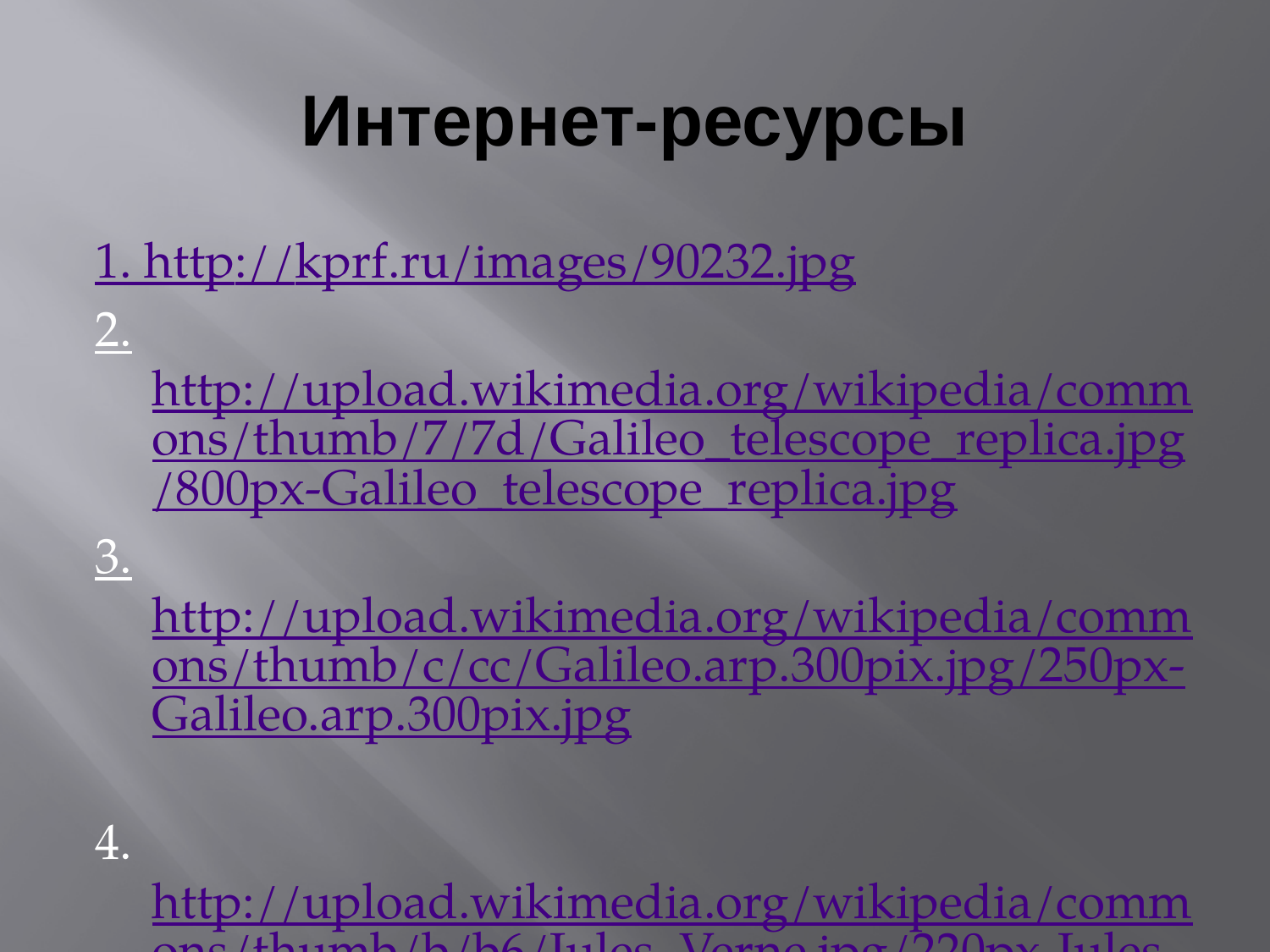

# Интернет-ресурсы
1. http://kprf.ru/images/90232.jpg
2.http://upload.wikimedia.org/wikipedia/commons/thumb/7/7d/Galileo_telescope_replica.jpg/800px-Galileo_telescope_replica.jpg
3.http://upload.wikimedia.org/wikipedia/commons/thumb/c/cc/Galileo.arp.300pix.jpg/250px-Galileo.arp.300pix.jpg
4.http://upload.wikimedia.org/wikipedia/commons/thumb/b/b6/Jules_Verne.jpg/220px-Jules_Verne.jpg